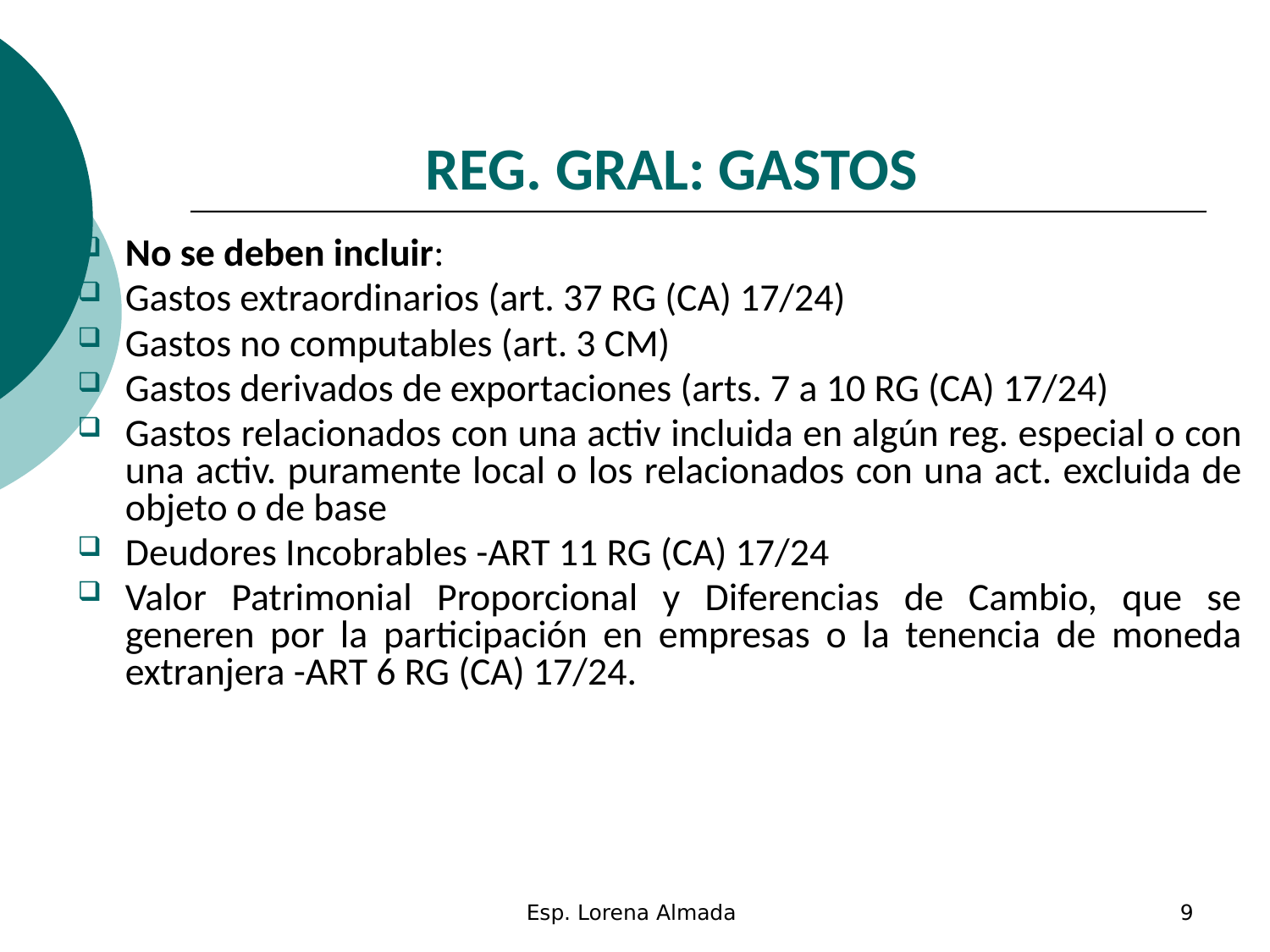

# REG. GRAL: GASTOS

No se deben incluir:
Gastos extraordinarios (art. 37 RG (CA) 17/24)
Gastos no computables (art. 3 CM)
Gastos derivados de exportaciones (arts. 7 a 10 RG (CA) 17/24)
Gastos relacionados con una activ incluida en algún reg. especial o con una activ. puramente local o los relacionados con una act. excluida de objeto o de base
Deudores Incobrables -ART 11 RG (CA) 17/24
Valor Patrimonial Proporcional y Diferencias de Cambio, que se generen por la participación en empresas o la tenencia de moneda extranjera -ART 6 RG (CA) 17/24.
Esp. Lorena Almada
9